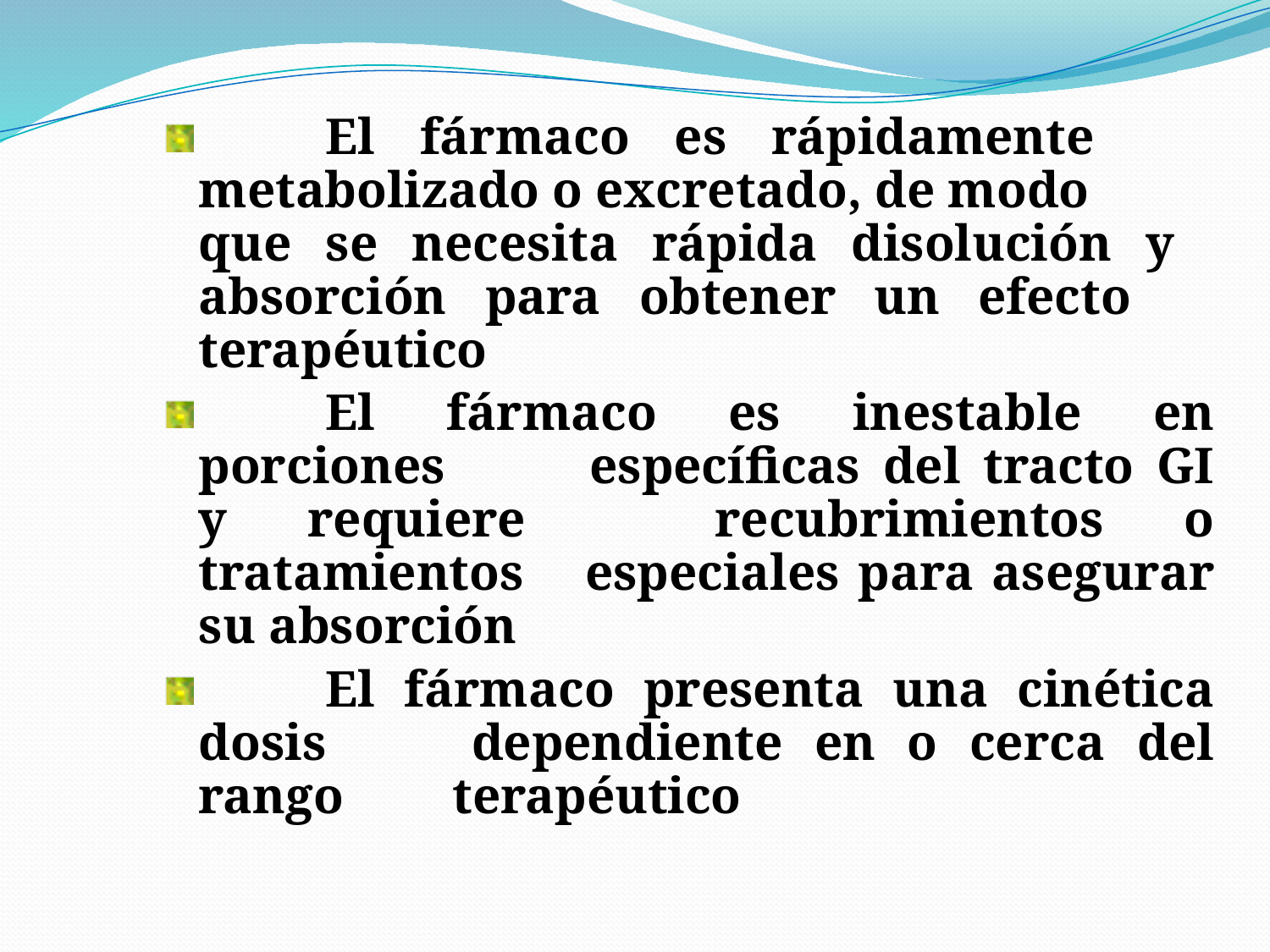

El fármaco es rápidamente 	metabolizado o excretado, de modo 	que se necesita rápida disolución y 	absorción para obtener un efecto 	terapéutico
	El fármaco es inestable en porciones 	específicas del tracto GI y requiere 	recubrimientos o tratamientos 	especiales para asegurar su absorción
	El fármaco presenta una cinética dosis 	dependiente en o cerca del rango 	terapéutico